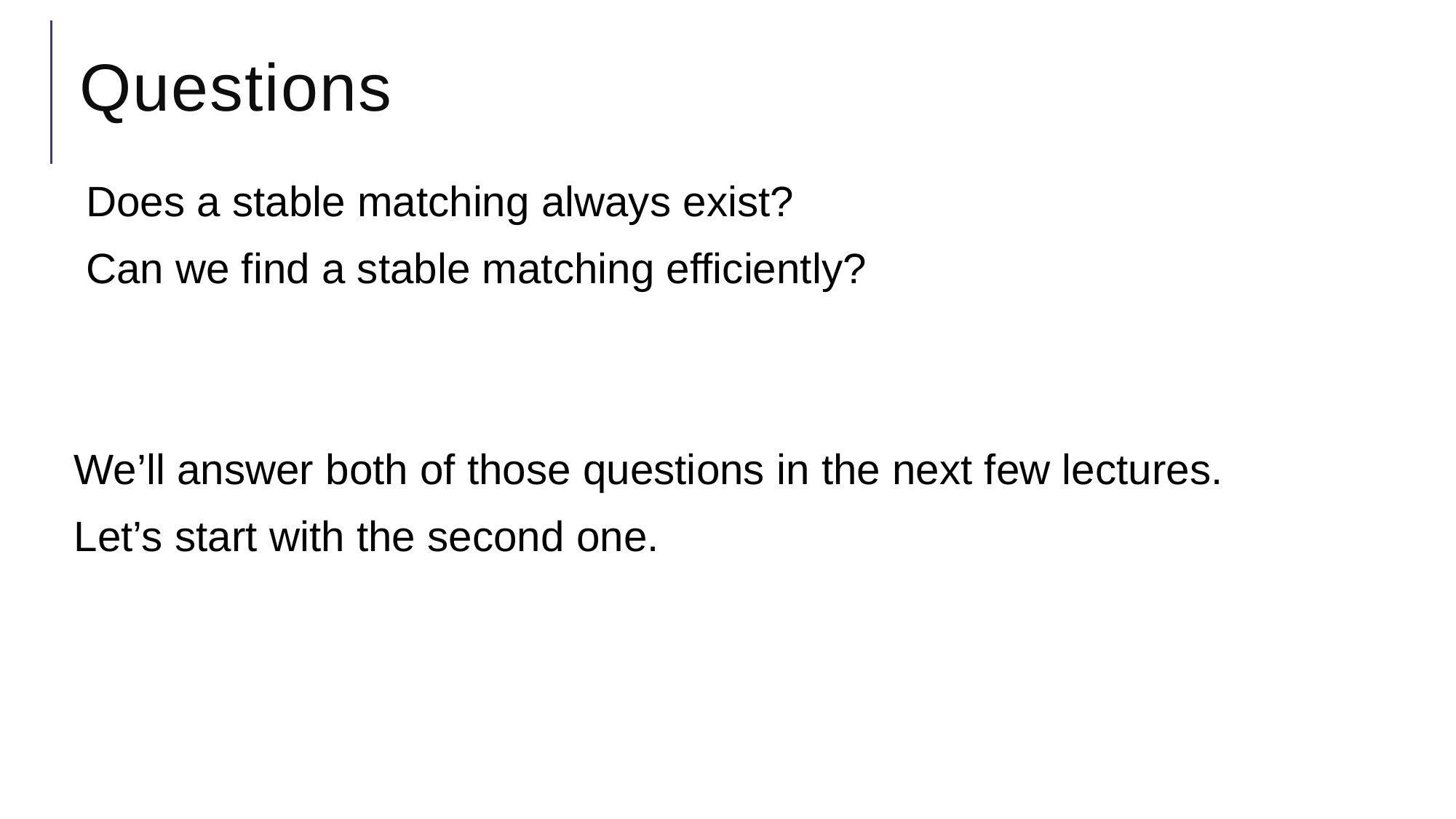

# Questions
Does a stable matching always exist?
Can we find a stable matching efficiently?

We’ll answer both of those questions in the next few lectures.
Let’s start with the second one.